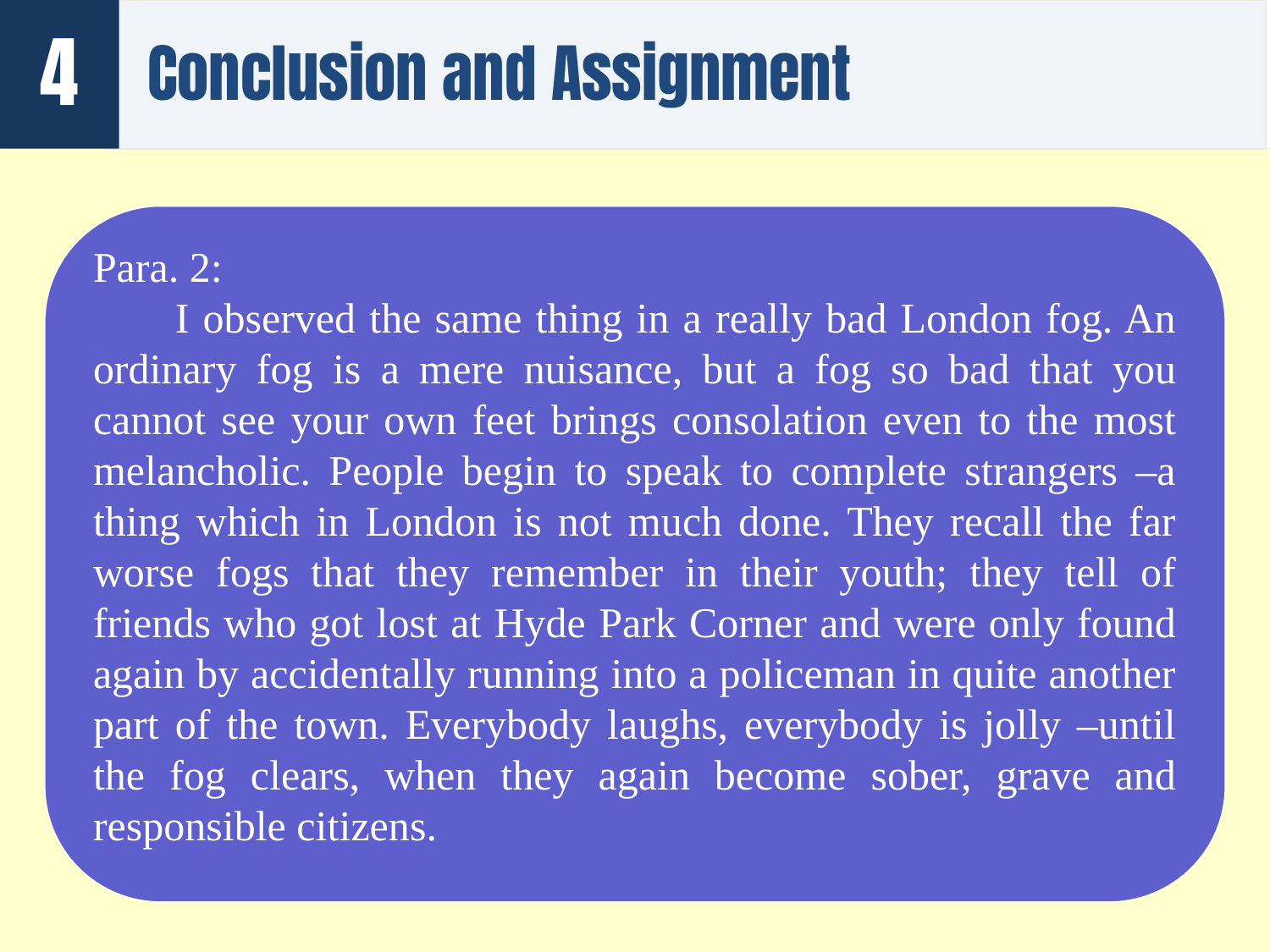

4

# Conclusion and Assignment

Para. 2:
      I observed the same thing in a really bad London fog. An ordinary fog is a mere nuisance, but a fog so bad that you cannot see your own feet brings consolation even to the most melancholic. People begin to speak to complete strangers –a thing which in London is not much done. They recall the far worse fogs that they remember in their youth; they tell of friends who got lost at Hyde Park Corner and were only found again by accidentally running into a policeman in quite another part of the town. Everybody laughs, everybody is jolly –until the fog clears, when they again become sober, grave and responsible citizens.